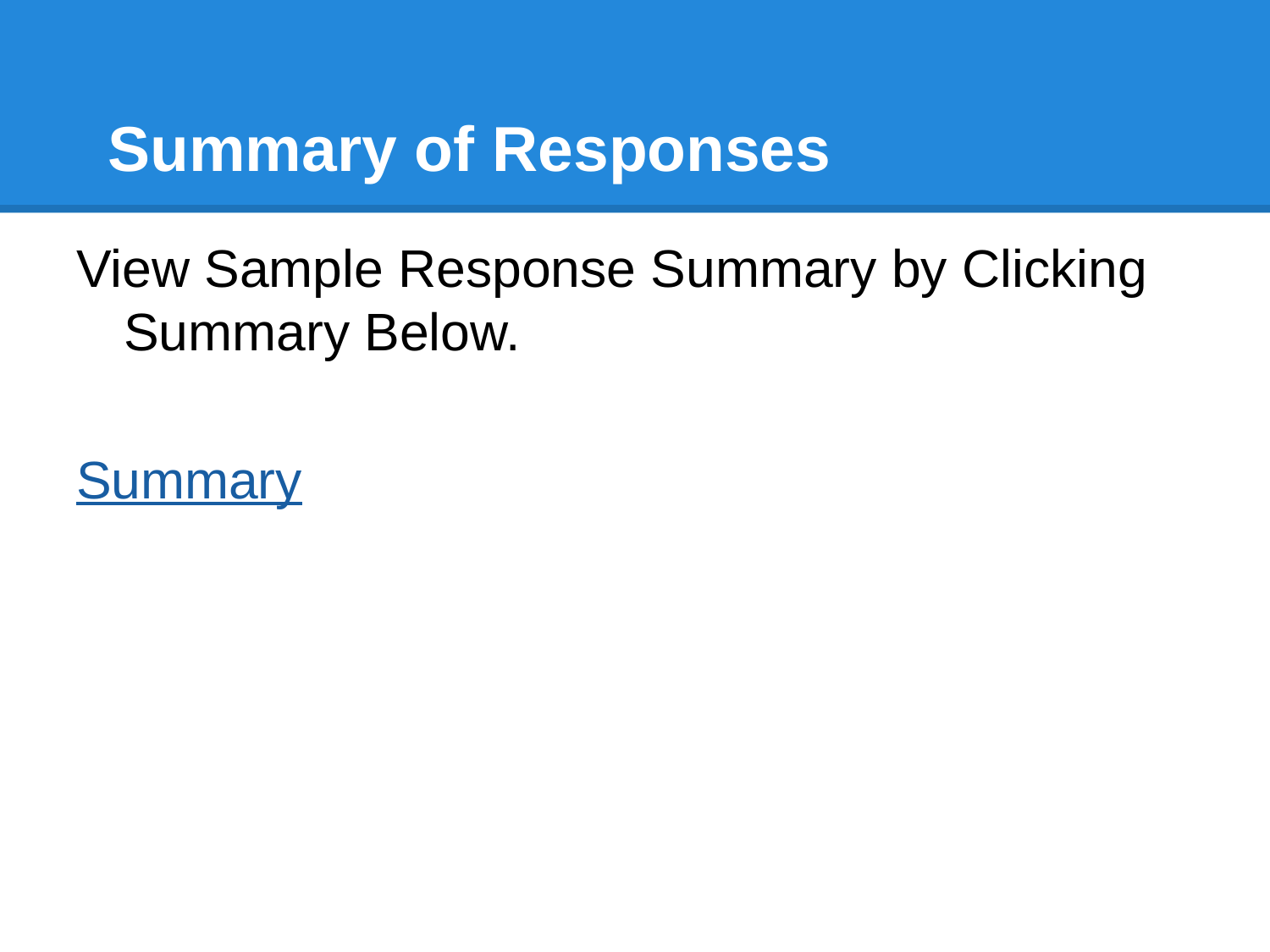

# Summary of Responses
View Sample Response Summary by Clicking Summary Below.

Summary